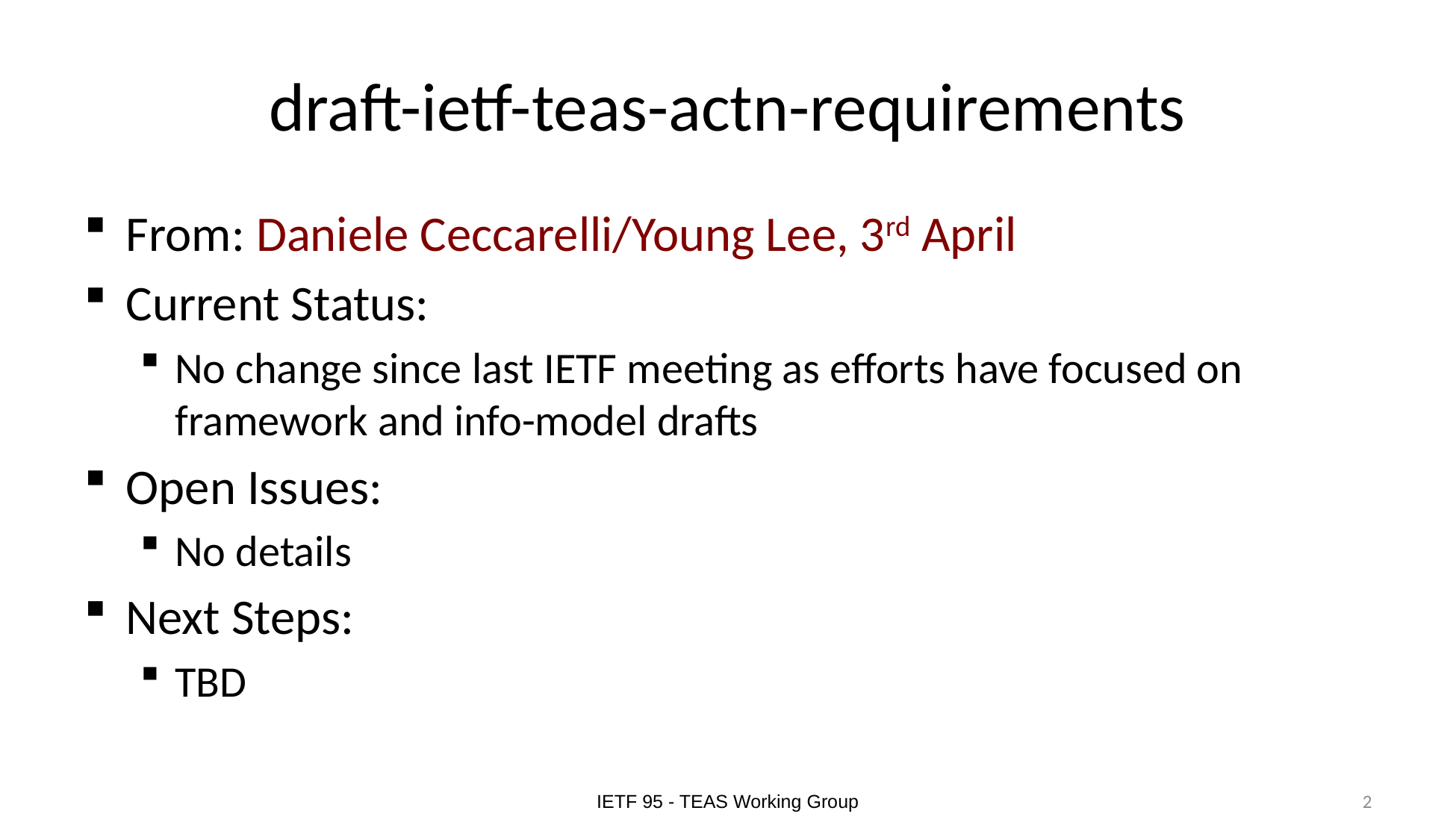

# draft-ietf-teas-actn-requirements
From: Daniele Ceccarelli/Young Lee, 3rd April
Current Status:
No change since last IETF meeting as efforts have focused on framework and info-model drafts
Open Issues:
No details
Next Steps:
TBD
IETF 95 - TEAS Working Group
2